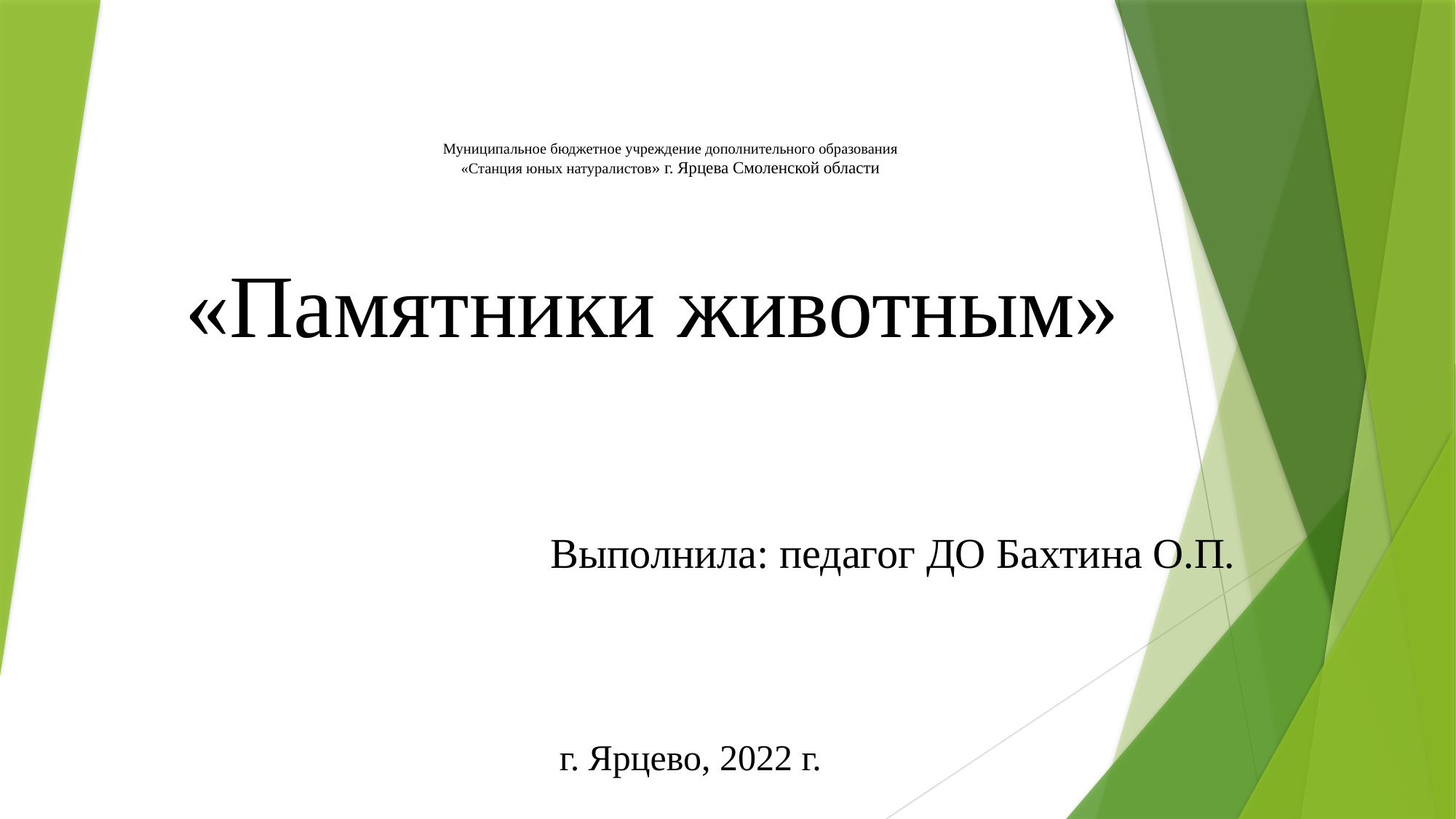

# Муниципальное бюджетное учреждение дополнительного образования «Станция юных натуралистов» г. Ярцева Смоленской области
 «Памятники животным»
Выполнила: педагог ДО Бахтина О.П.
г. Ярцево, 2022 г.